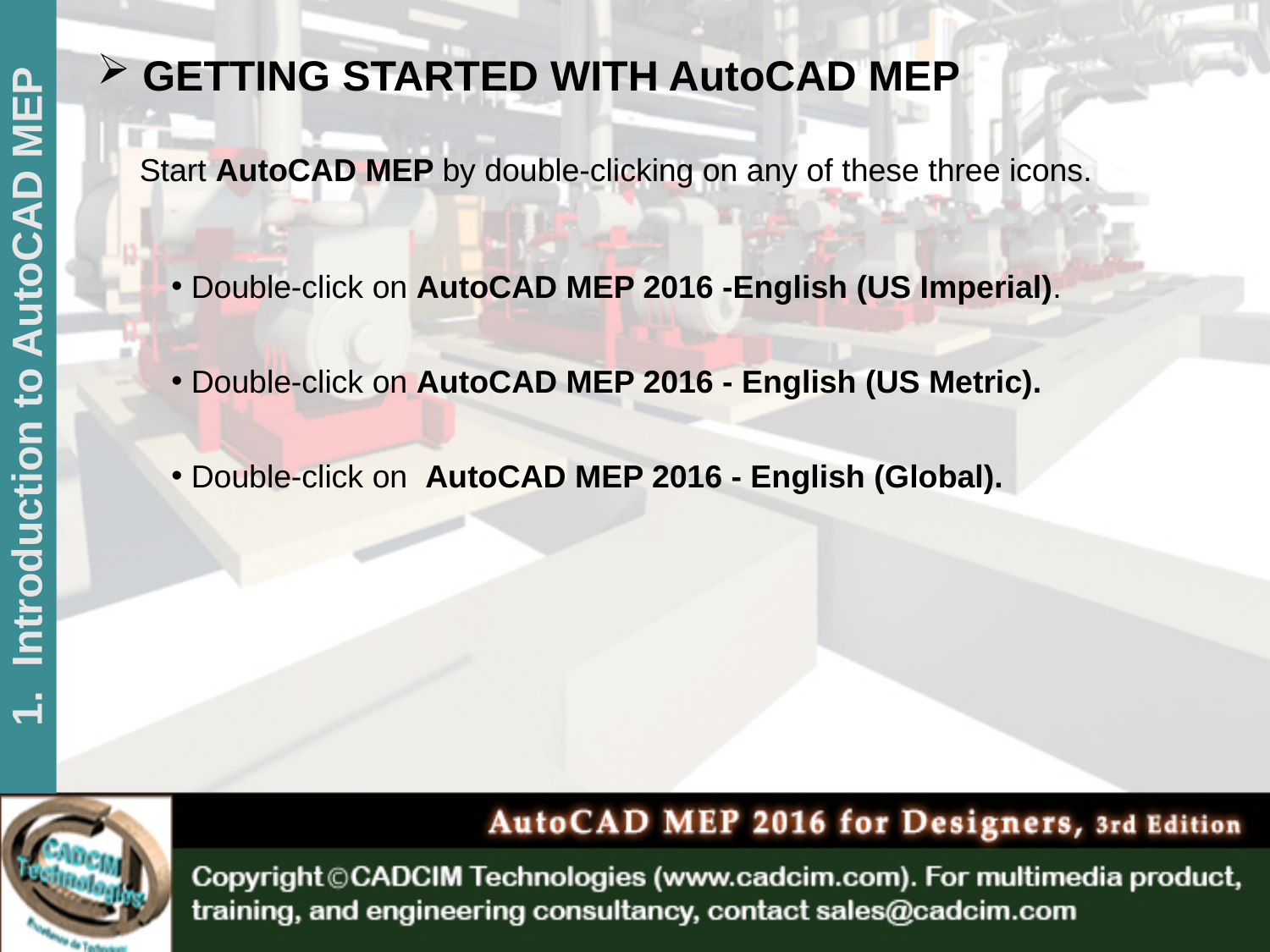

GETTING STARTED WITH AutoCAD MEP

Start AutoCAD MEP by double-clicking on any of these three icons.

 Double-click on AutoCAD MEP 2016 -English (US Imperial).

 Double-click on AutoCAD MEP 2016 - English (US Metric).

 Double-click on  AutoCAD MEP 2016 - English (Global).